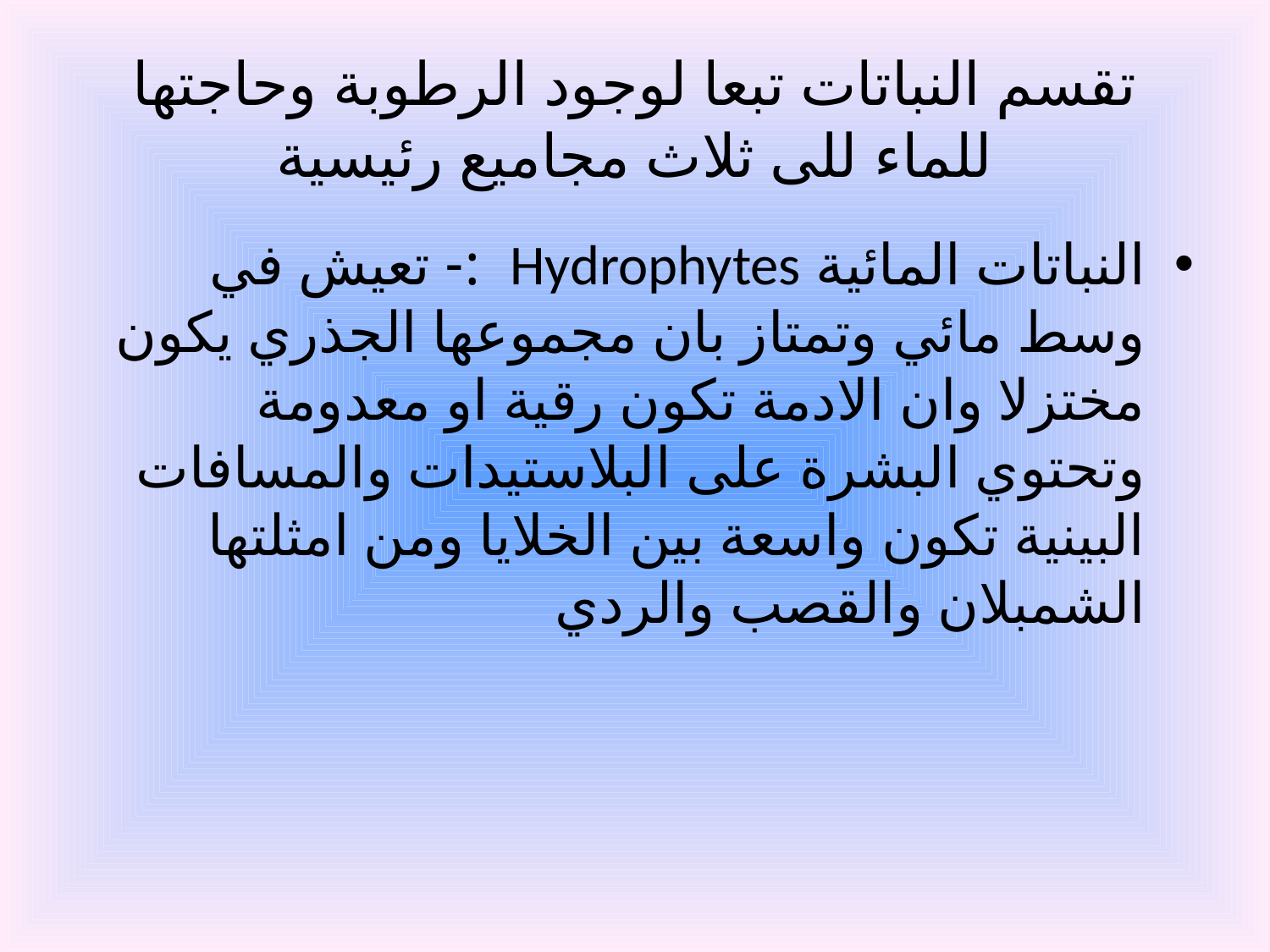

# تقسم النباتات تبعا لوجود الرطوبة وحاجتها للماء للى ثلاث مجاميع رئيسية
النباتات المائية Hydrophytes  :- تعيش في وسط مائي وتمتاز بان مجموعها الجذري يكون مختزلا وان الادمة تكون رقية او معدومة وتحتوي البشرة على البلاستيدات والمسافات البينية تكون واسعة بين الخلايا ومن امثلتها الشمبلان والقصب والردي